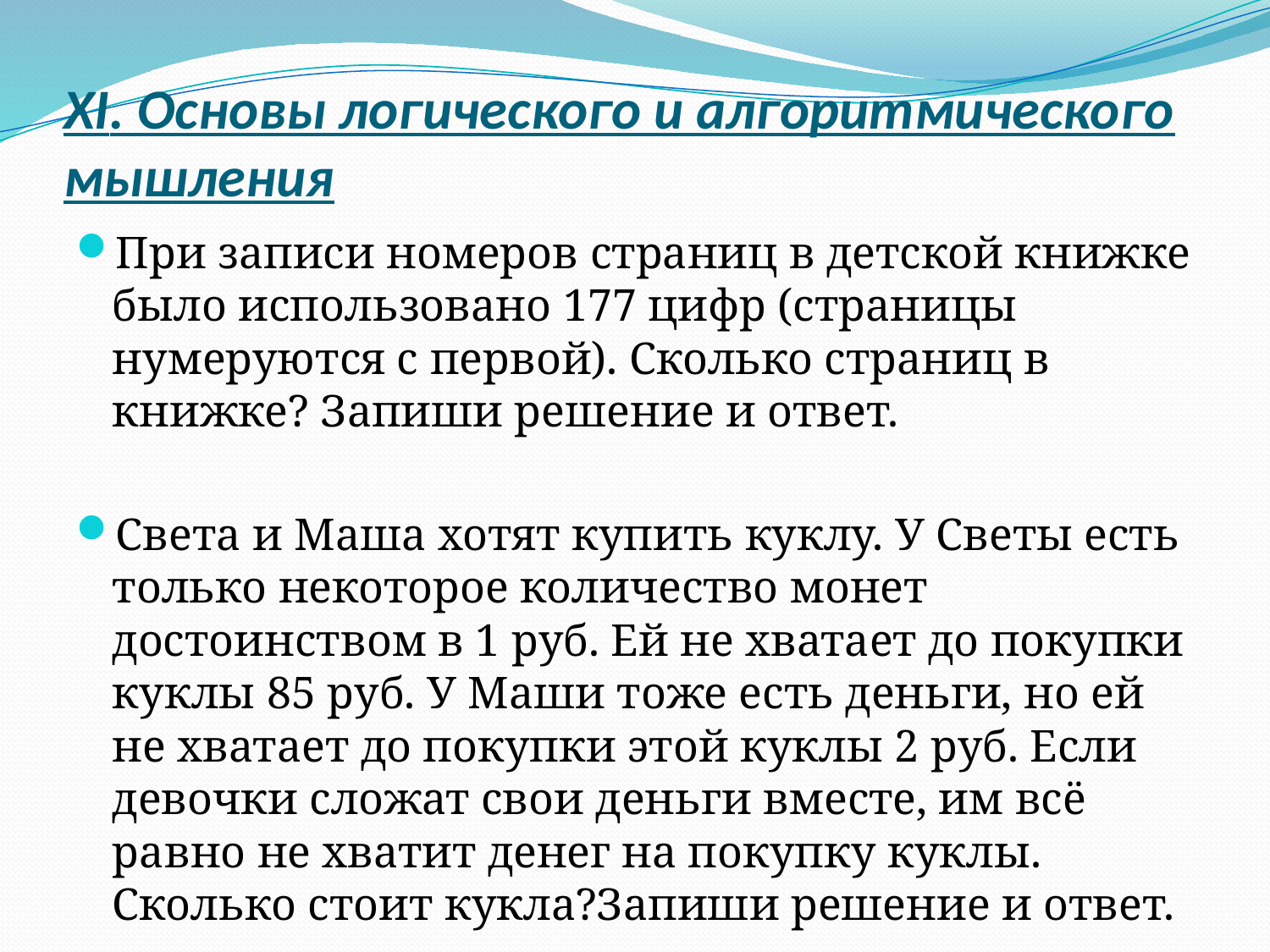

# XI. Основы логического и алгоритмического мышления
При записи номеров страниц в детской книжке было использовано 177 цифр (страницы нумеруются с первой). Сколько страниц в книжке? Запиши решение и ответ.

Света и Маша хотят купить куклу. У Светы есть только некоторое количество монет достоинством в 1 руб. Ей не хватает до покупки куклы 85 руб. У Маши тоже есть деньги, но ей не хватает до покупки этой куклы 2 руб. Если девочки сложат свои деньги вместе, им всё равно не хватит денег на покупку куклы. Сколько стоит кукла?Запиши решение и ответ.